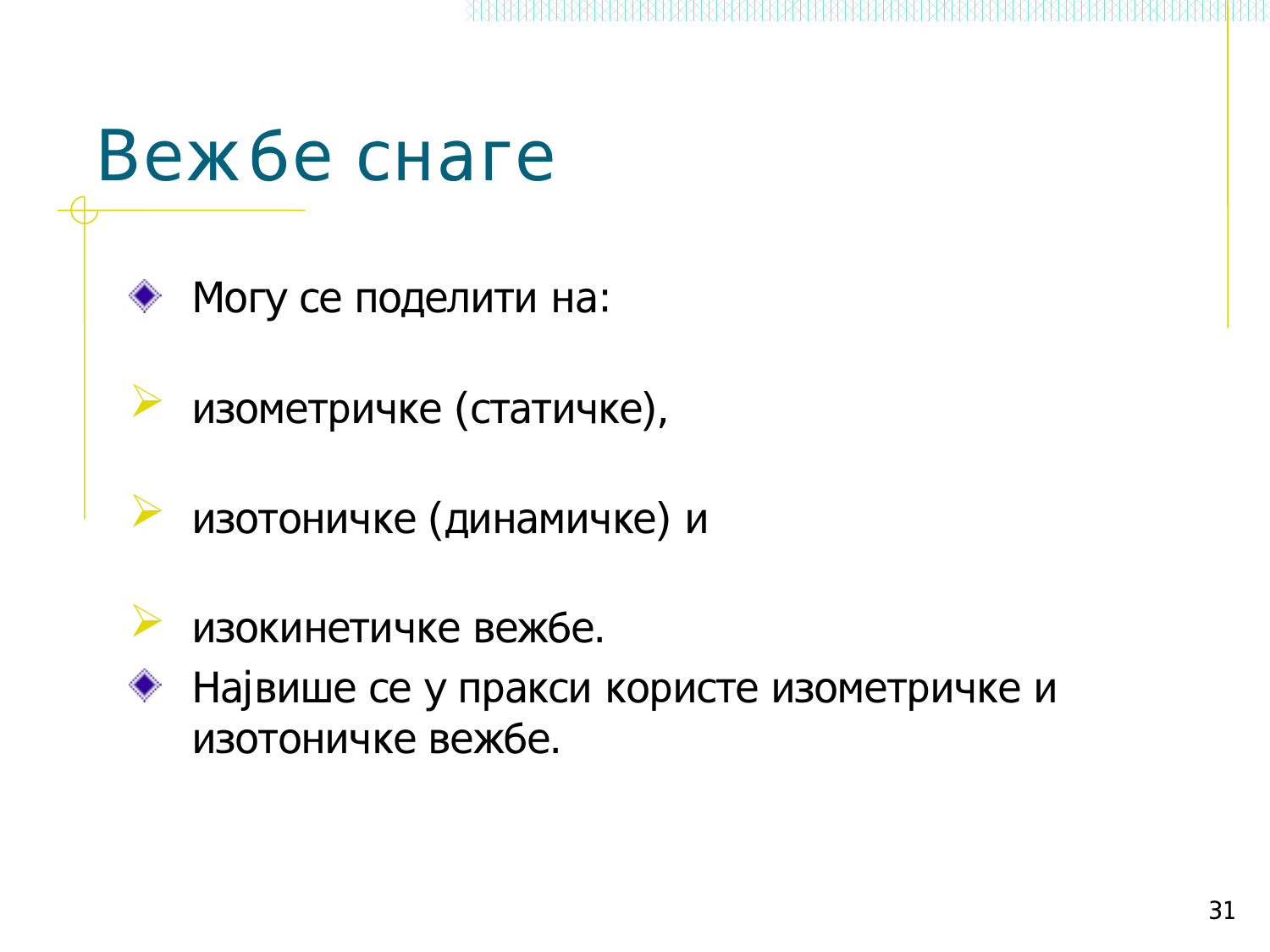

# Вежбе снаге
Могу се поделити на:
изометричке (статичке),
изотоничке (динамичке) и
изокинетичке вежбе.
Највише се у пракси користе изометричке и изотоничке вежбе.
31